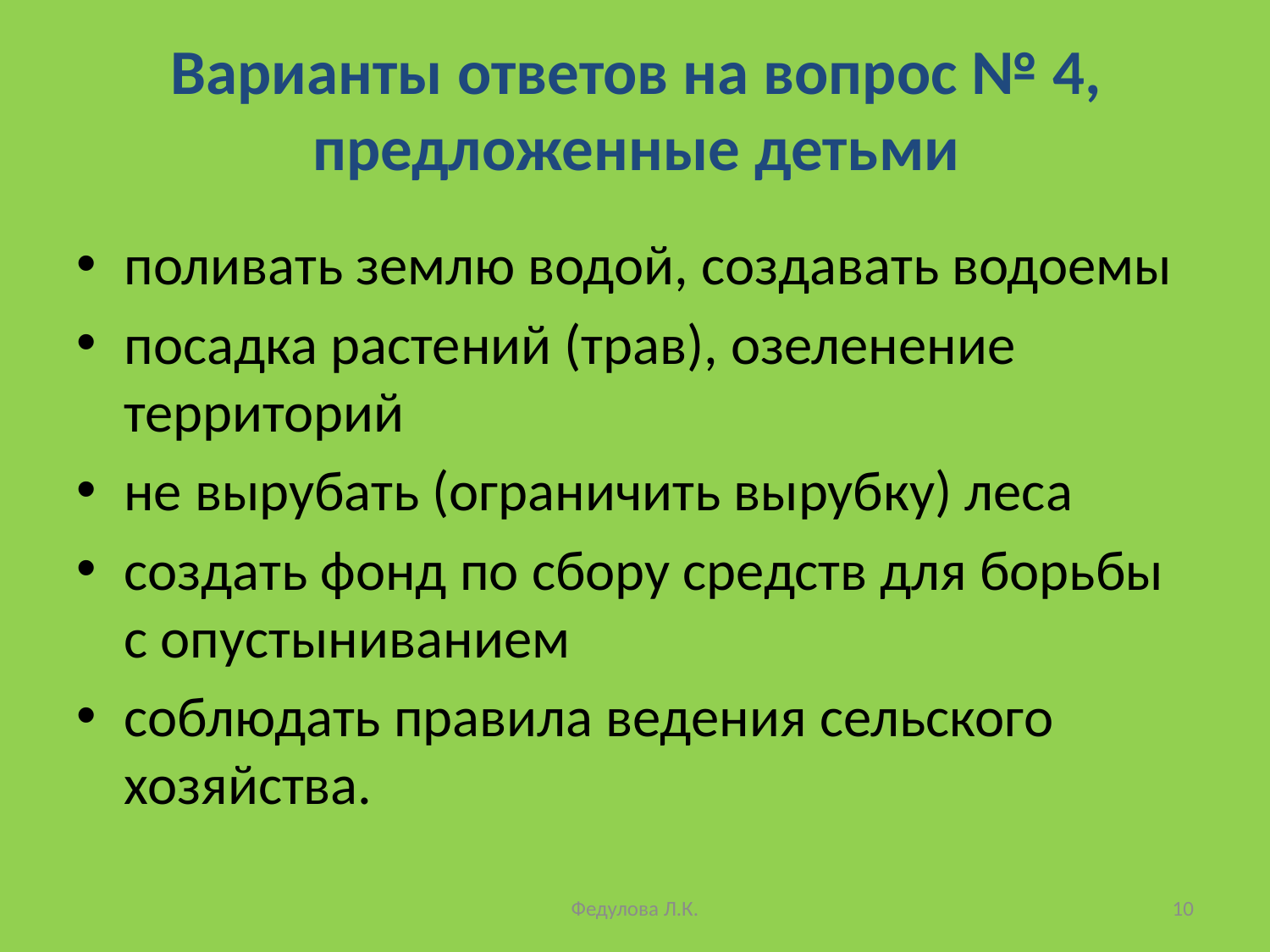

# Варианты ответов на вопрос № 4, предложенные детьми
поливать землю водой, создавать водоемы
посадка растений (трав), озеленение территорий
не вырубать (ограничить вырубку) леса
создать фонд по сбору средств для борьбы с опустыниванием
соблюдать правила ведения сельского хозяйства.

Федулова Л.К.
10